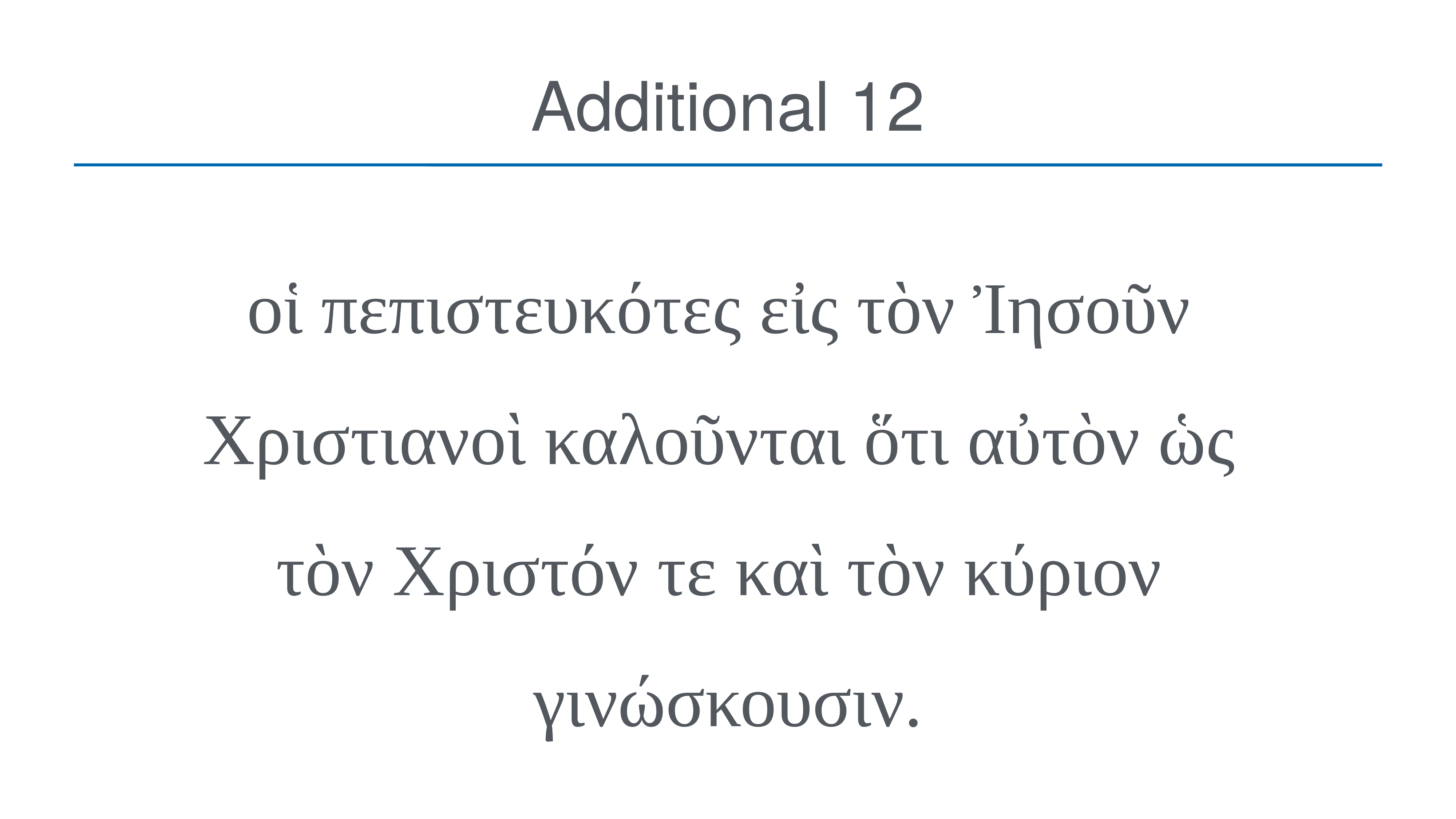

# Additional 12
οἱ πεπιστευκότες εἰς τὸν Ἰησοῦν
Χριστιανοὶ καλοῦνται ὅτι αὐτὸν ὡς
τὸν Χριστόν τε καὶ τὸν κύριον
γινώσκουσιν.